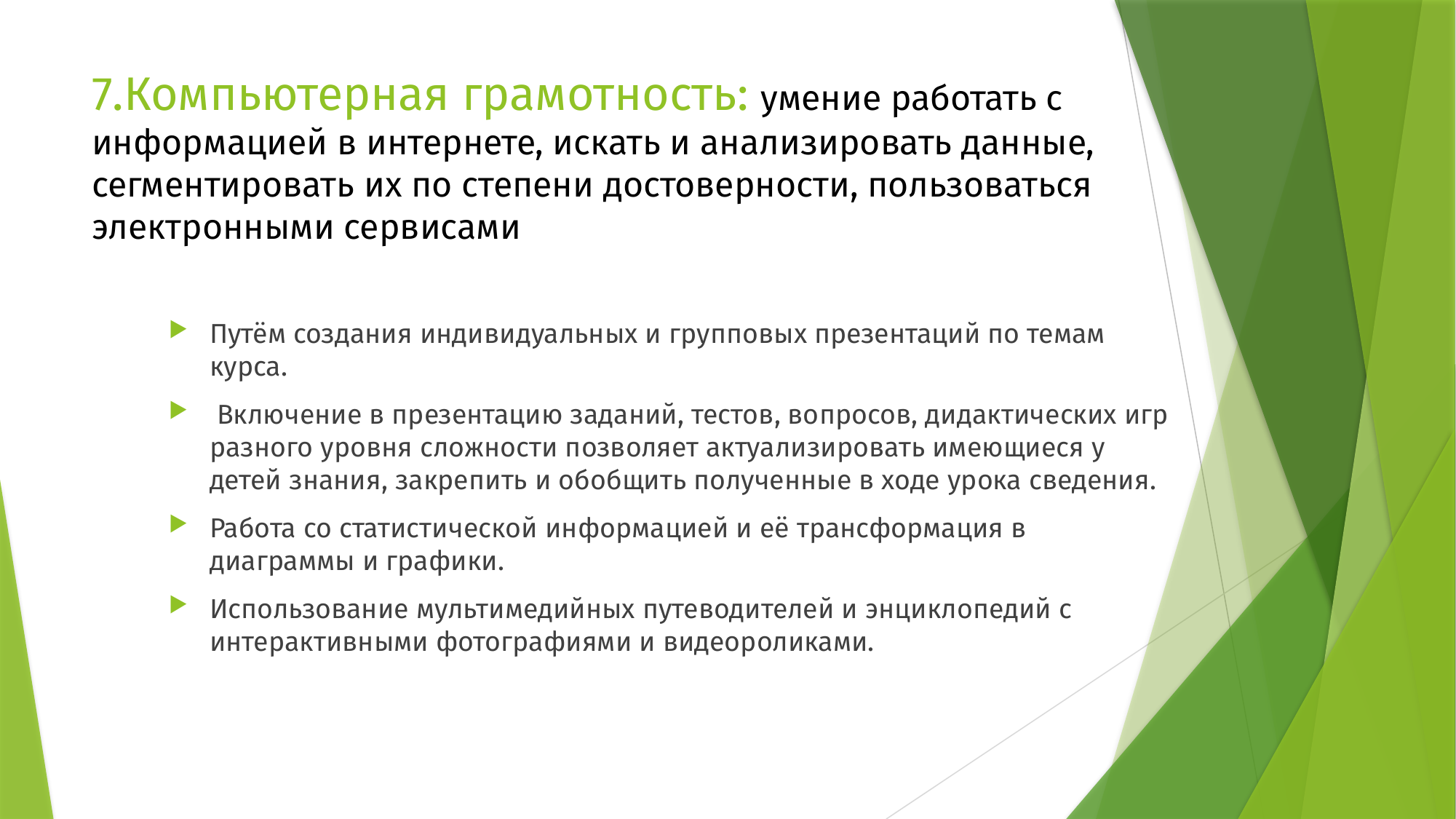

# 7.Компьютерная грамотность: умение работать с информацией в интернете, искать и анализировать данные, сегментировать их по степени достоверности, пользоваться электронными сервисами
Путём создания индивидуальных и групповых презентаций по темам курса.
 Включение в презентацию заданий, тестов, вопросов, дидактических игр разного уровня сложности позволяет актуализировать имеющиеся у детей знания, закрепить и обобщить полученные в ходе урока сведения.
Работа со статистической информацией и её трансформация в диаграммы и графики.
Использование мультимедийных путеводителей и энциклопедий с интерактивными фотографиями и видеороликами.